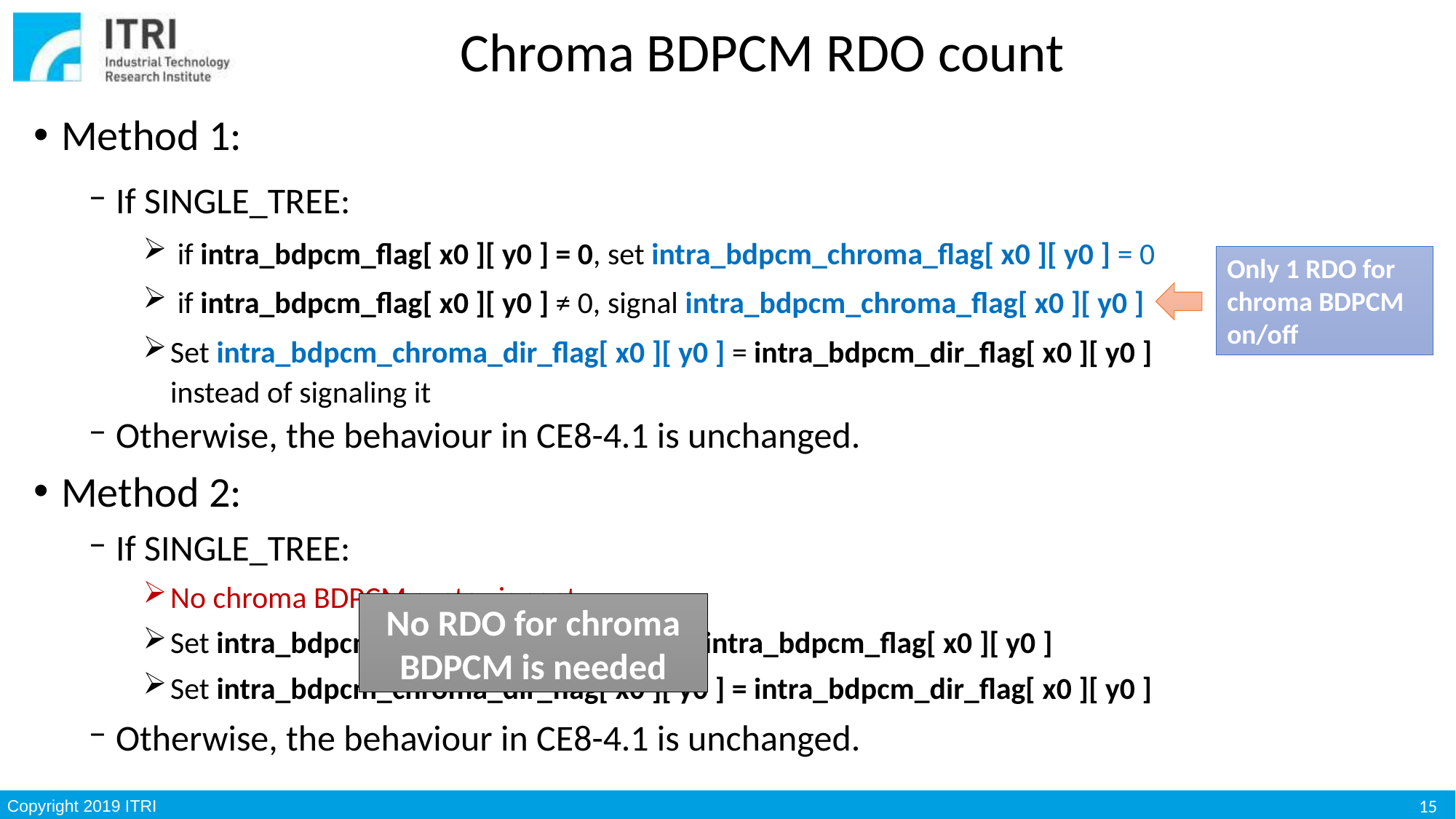

# Chroma BDPCM RDO count
Method 1:
If SINGLE_TREE:
 if intra_bdpcm_flag[ x0 ][ y0 ] = 0, set intra_bdpcm_chroma_flag[ x0 ][ y0 ] = 0
 if intra_bdpcm_flag[ x0 ][ y0 ] ≠ 0, signal intra_bdpcm_chroma_flag[ x0 ][ y0 ]
Set intra_bdpcm_chroma_dir_flag[ x0 ][ y0 ] = intra_bdpcm_dir_flag[ x0 ][ y0 ] instead of signaling it
Otherwise, the behaviour in CE8-4.1 is unchanged.
Method 2:
If SINGLE_TREE:
No chroma BDPCM syntax is sent.
Set intra_bdpcm_chroma_flag[ x0 ][ y0 ] = intra_bdpcm_flag[ x0 ][ y0 ]
Set intra_bdpcm_chroma_dir_flag[ x0 ][ y0 ] = intra_bdpcm_dir_flag[ x0 ][ y0 ]
Otherwise, the behaviour in CE8-4.1 is unchanged.
Only 1 RDO for chroma BDPCM on/off

No RDO for chroma BDPCM is needed